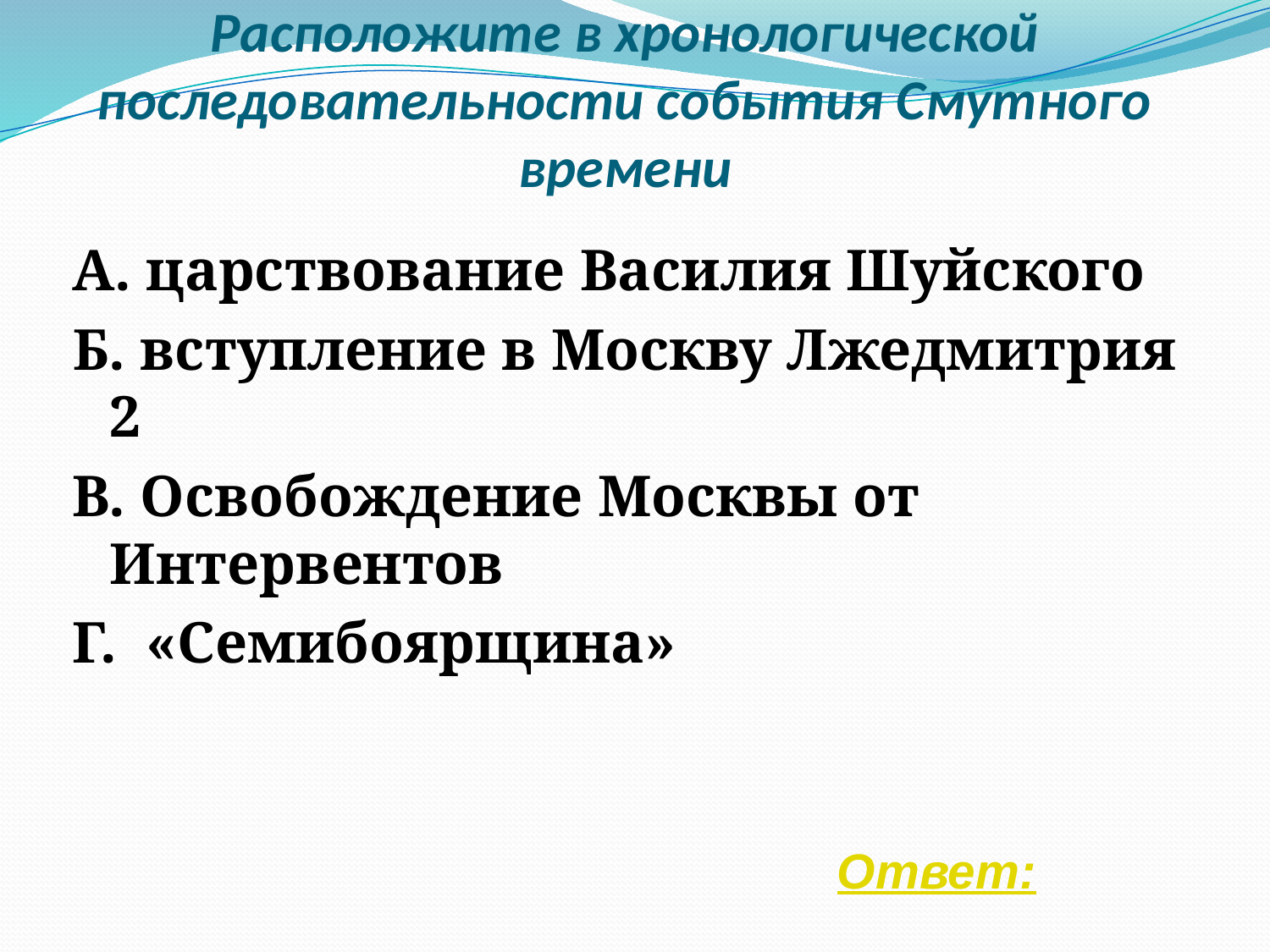

# Расположите в хронологической последовательности события Смутного времени
А. царствование Василия Шуйского
Б. вступление в Москву Лжедмитрия 2
В. Освобождение Москвы от Интервентов
Г.  «Семибоярщина»
Ответ: